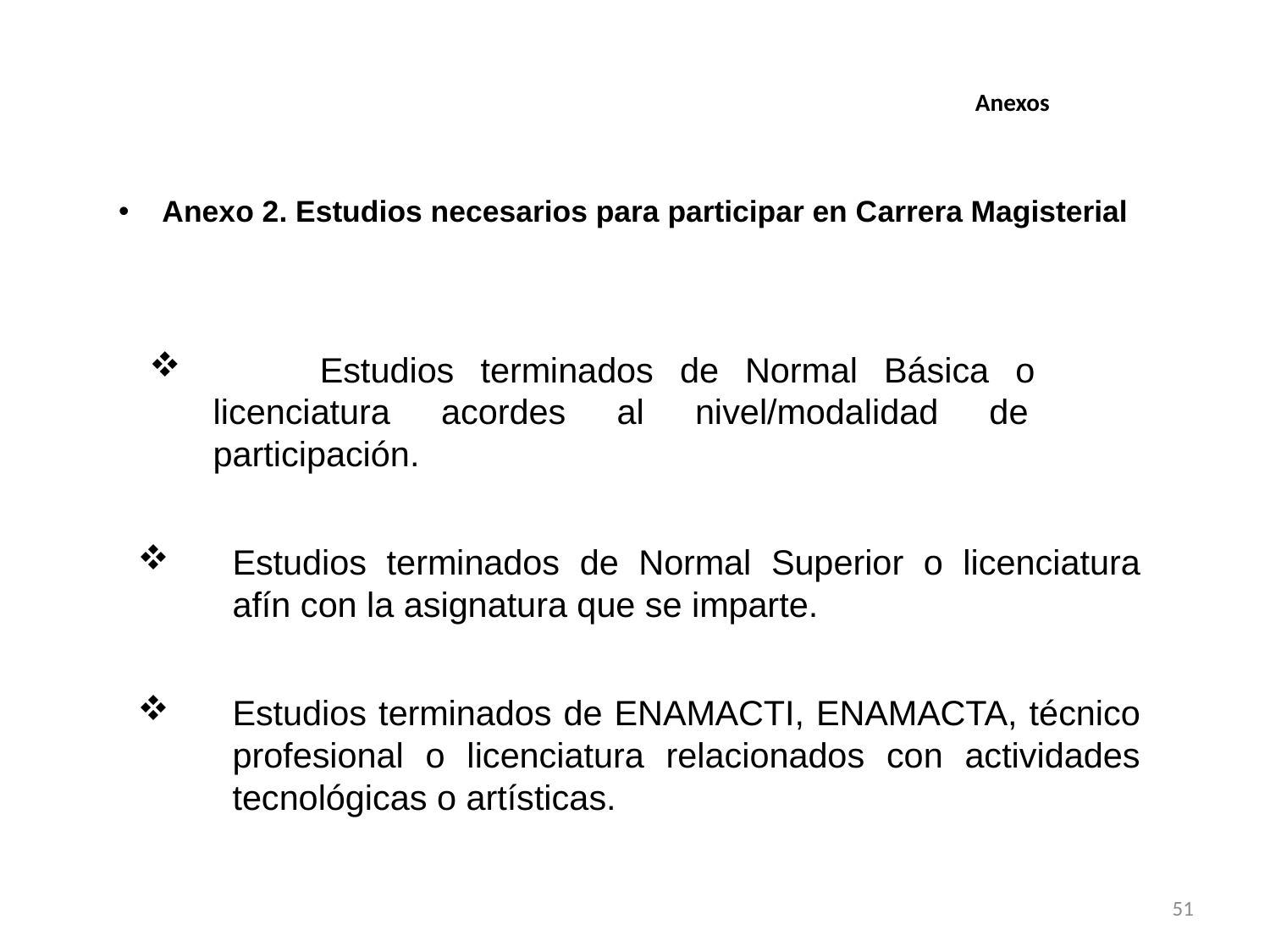

Anexos
Anexo 2. Estudios necesarios para participar en Carrera Magisterial

 	Estudios terminados de Normal Básica o 	licenciatura acordes al nivel/modalidad de 	participación.

Estudios terminados de Normal Superior o licenciatura afín con la asignatura que se imparte.

Estudios terminados de ENAMACTI, ENAMACTA, técnico profesional o licenciatura relacionados con actividades tecnológicas o artísticas.
51